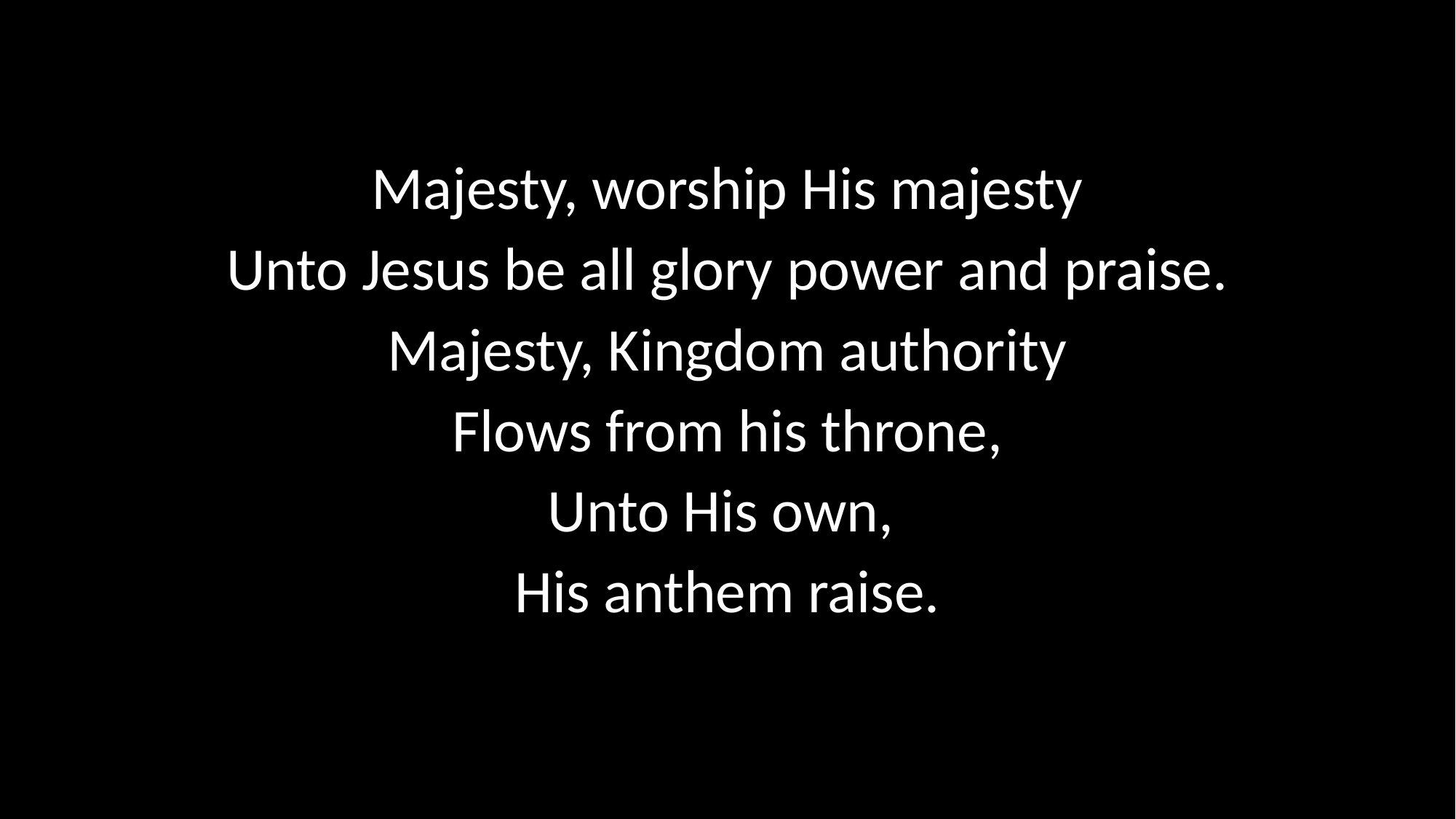

Majesty, worship His majesty
Unto Jesus be all glory power and praise.
Majesty, Kingdom authority
Flows from his throne,
Unto His own,
His anthem raise.